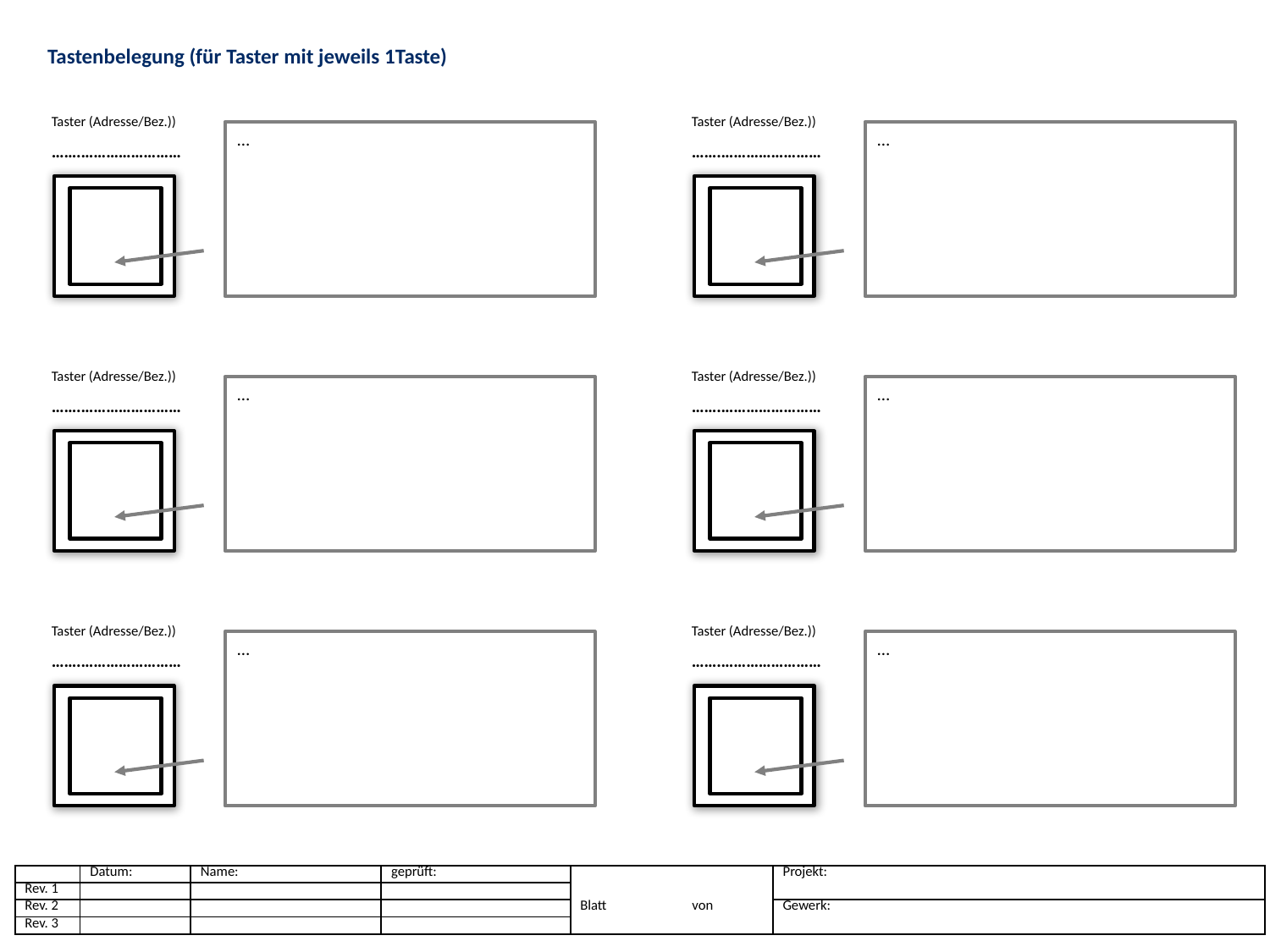

# Tastenbelegung (für Taster mit jeweils 1Taste)
Taster (Adresse/Bez.))
…….……………………
Taster (Adresse/Bez.))
…….……………………
…
…

Taster (Adresse/Bez.))
…….……………………
Taster (Adresse/Bez.))
…….……………………
…
…

Taster (Adresse/Bez.))
…….……………………
Taster (Adresse/Bez.))
…….……………………
…
…

|  | Datum: | Name: | geprüft: |  |  |  |  | Projekt: |
| --- | --- | --- | --- | --- | --- | --- | --- | --- |
| Rev. 1 |  |  |  |  |  |  |  |  |
| Rev. 2 |  |  |  | Blatt |  | von |  | Gewerk: |
| Rev. 3 |  |  |  |  |  |  |  |  |